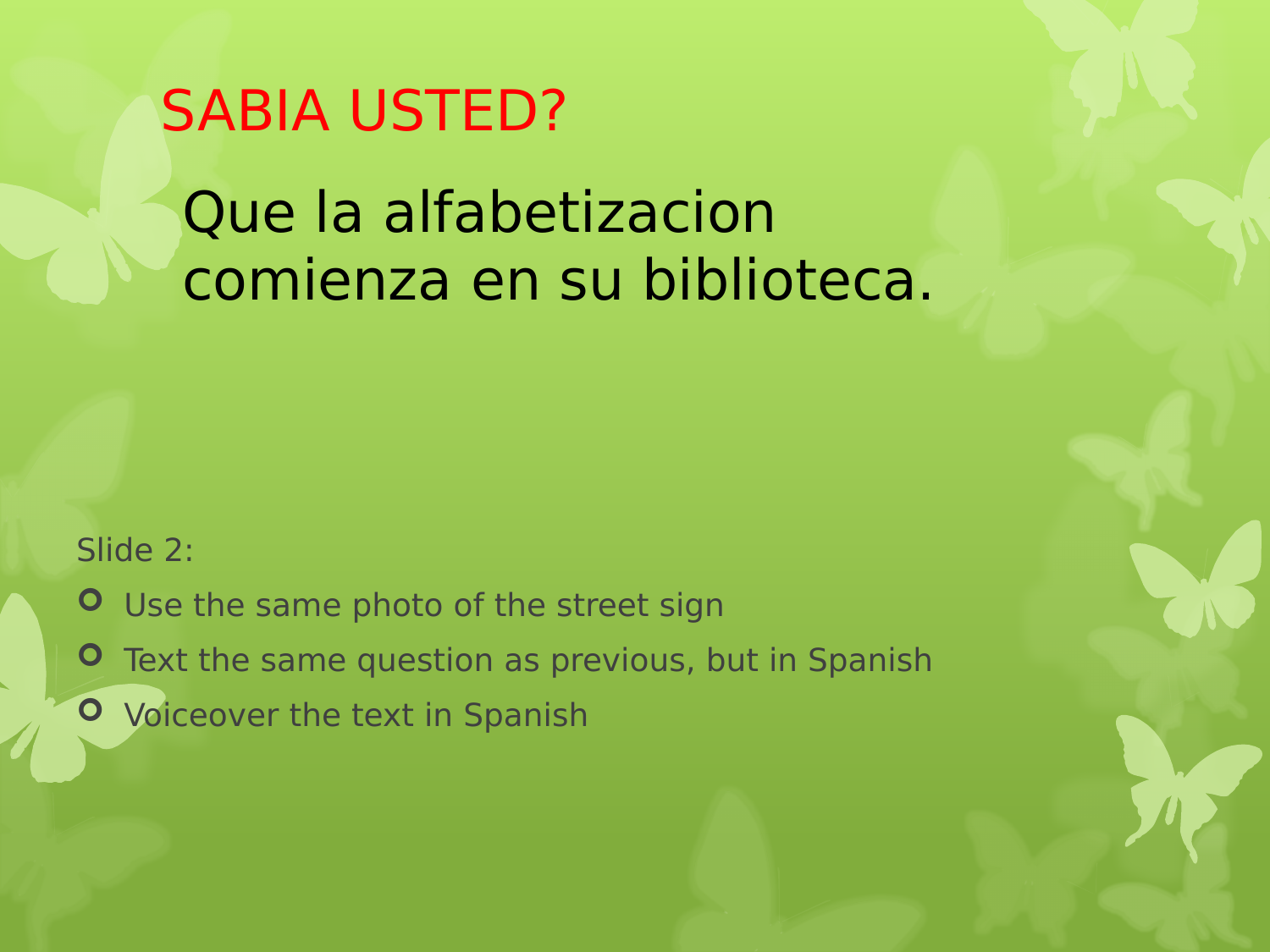

# SABIA USTED?
Que la alfabetizacion comienza en su biblioteca.
Slide 2:
Use the same photo of the street sign
Text the same question as previous, but in Spanish
Voiceover the text in Spanish